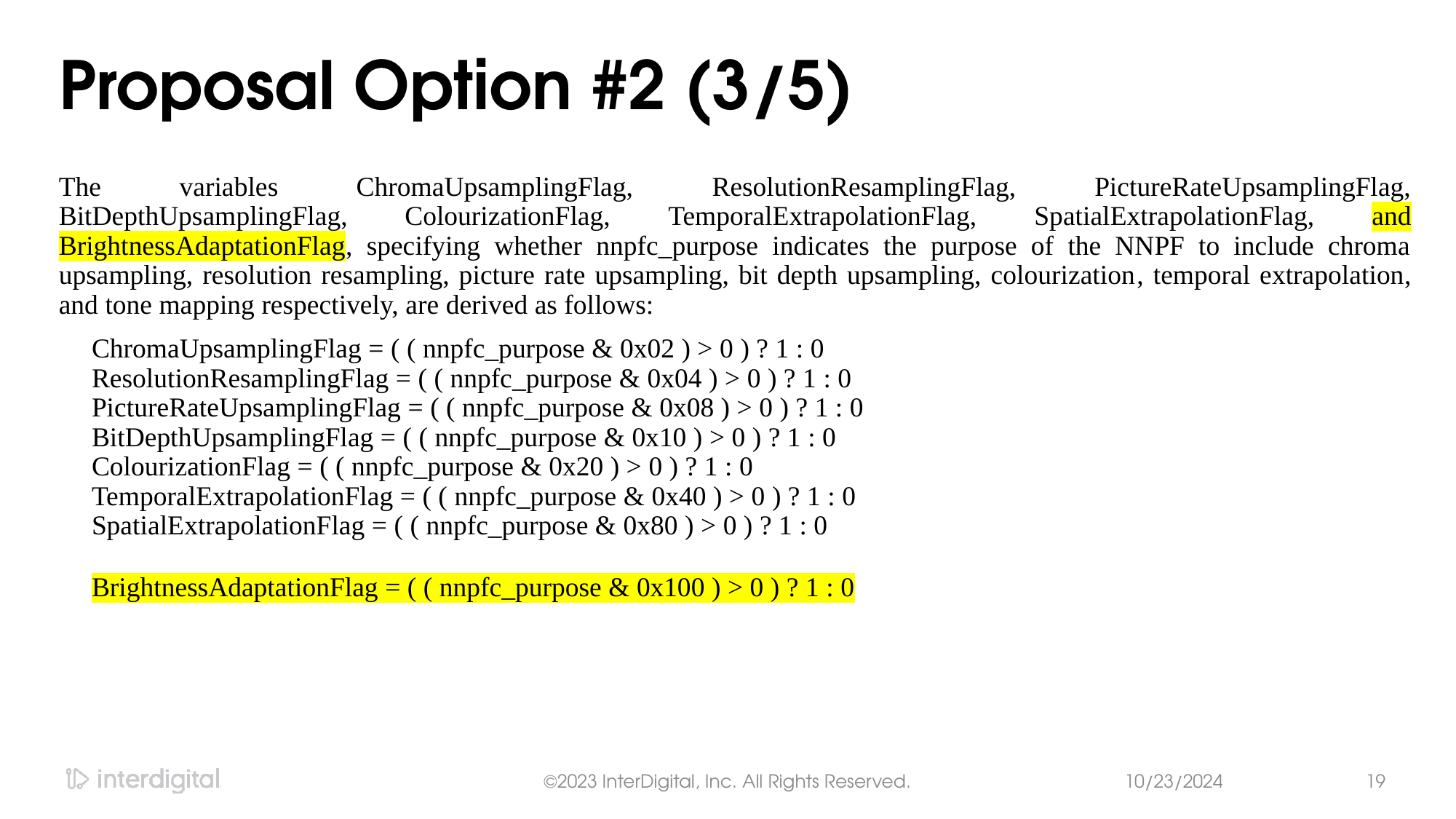

# Proposal Option #2 (3/5)
The variables ChromaUpsamplingFlag, ResolutionResamplingFlag, PictureRateUpsamplingFlag, BitDepthUpsamplingFlag, ColourizationFlag, TemporalExtrapolationFlag, SpatialExtrapolationFlag, and BrightnessAdaptationFlag, specifying whether nnpfc_purpose indicates the purpose of the NNPF to include chroma upsampling, resolution resampling, picture rate upsampling, bit depth upsampling, colourization, temporal extrapolation, and tone mapping respectively, are derived as follows:
ChromaUpsamplingFlag = ( ( nnpfc_purpose & 0x02 ) > 0 ) ? 1 : 0
ResolutionResamplingFlag = ( ( nnpfc_purpose & 0x04 ) > 0 ) ? 1 : 0
PictureRateUpsamplingFlag = ( ( nnpfc_purpose & 0x08 ) > 0 ) ? 1 : 0
BitDepthUpsamplingFlag = ( ( nnpfc_purpose & 0x10 ) > 0 ) ? 1 : 0
ColourizationFlag = ( ( nnpfc_purpose & 0x20 ) > 0 ) ? 1 : 0
TemporalExtrapolationFlag = ( ( nnpfc_purpose & 0x40 ) > 0 ) ? 1 : 0
SpatialExtrapolationFlag = ( ( nnpfc_purpose & 0x80 ) > 0 ) ? 1 : 0
BrightnessAdaptationFlag = ( ( nnpfc_purpose & 0x100 ) > 0 ) ? 1 : 0

©2023 InterDigital, Inc. All Rights Reserved.
10/23/2024
19